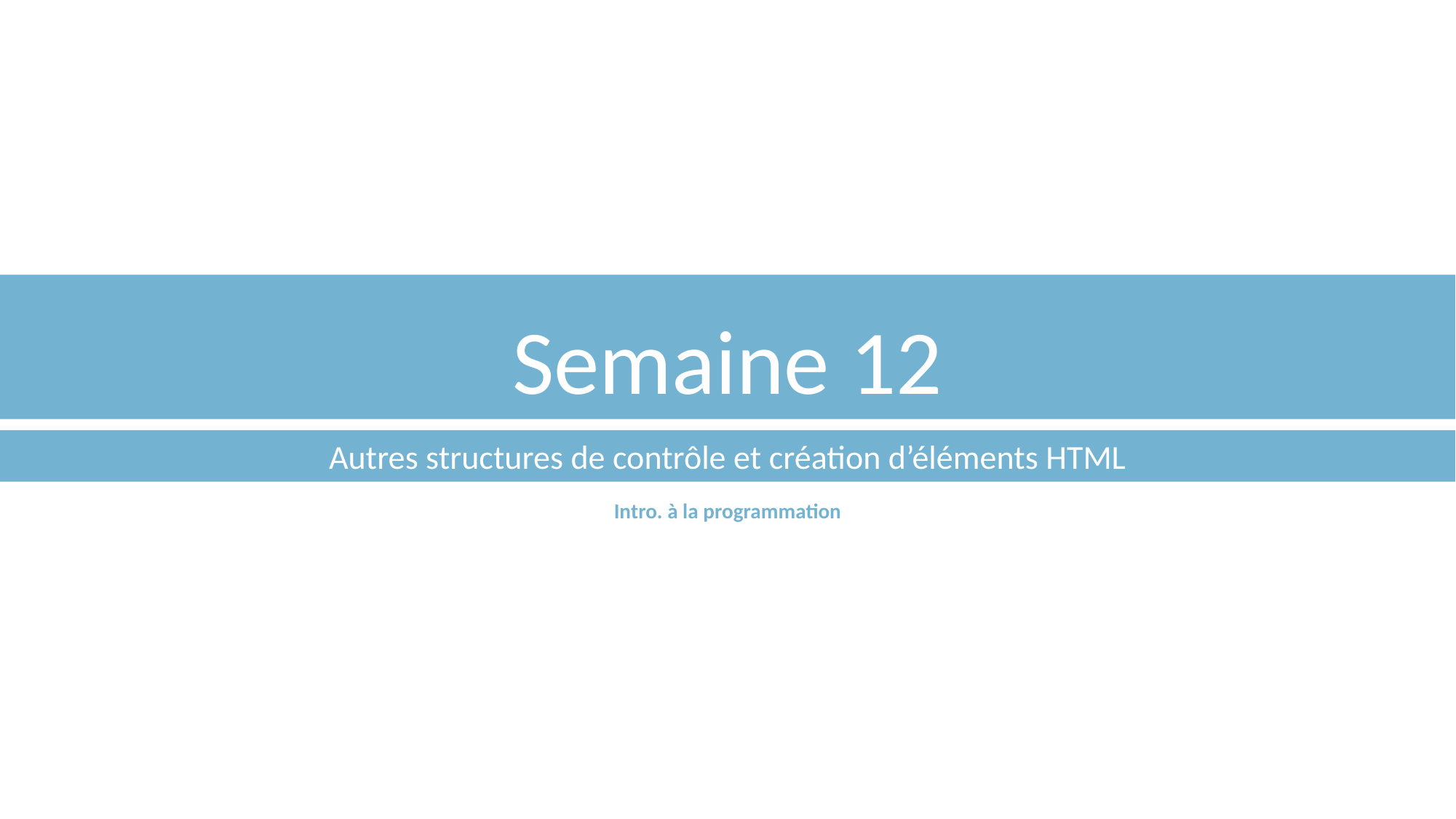

# Semaine 12
Autres structures de contrôle et création d’éléments HTML